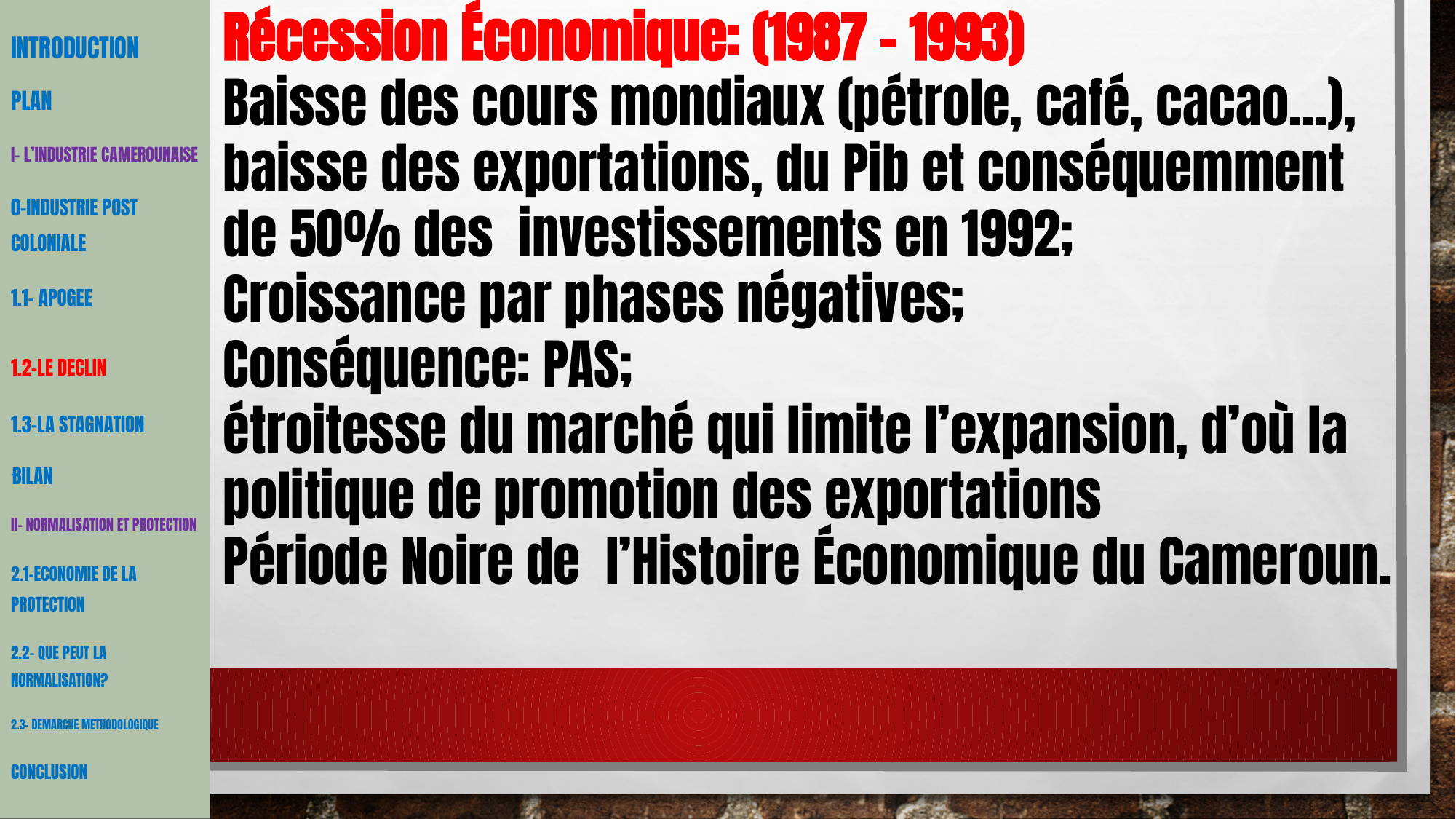

INTRODUCTION

PLAN

I- L’INDUSTRIE CAMEROUNAISE

0-Industrie post
colonialE

1.1- Apogee

1.2-Le declin

1.3-La Stagnation
BILAN

iI- NORMALISATION ET PROTECTION

2.1-economie de la protection

2.2- QUE PEUT LA
NORMALISATION?

2.3- DEMARCHE METHODOLOGIQUE

CONCLUSION
Récession Économique: (1987 – 1993)
Baisse des cours mondiaux (pétrole, café, cacao…), baisse des exportations, du Pib et conséquemment de 50% des  investissements en 1992;
Croissance par phases négatives;
Conséquence: PAS;
étroitesse du marché qui limite l’expansion, d’où la politique de promotion des exportations
Période Noire de  l’Histoire Économique du Cameroun.